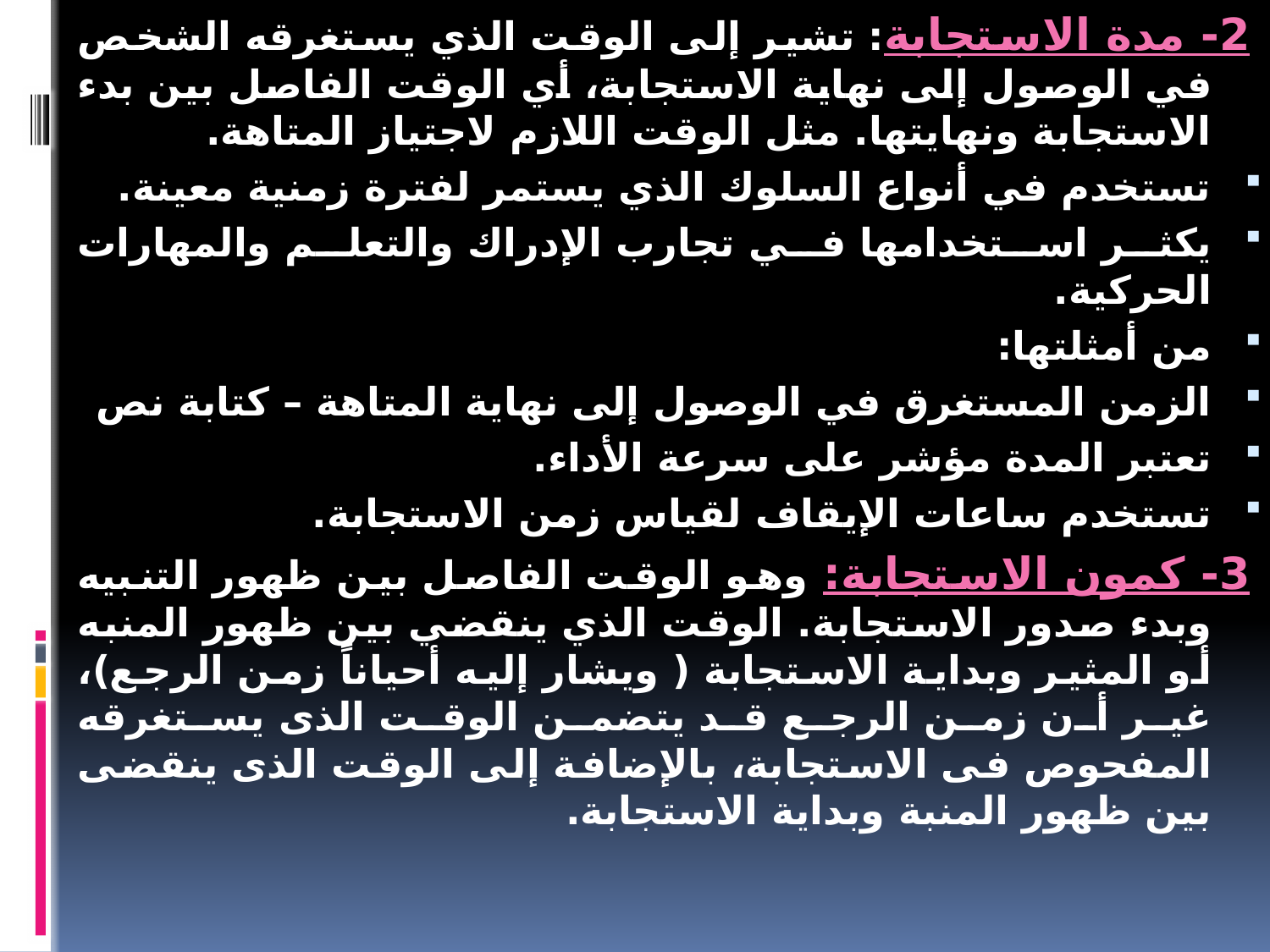

2- مدة الاستجابة: تشير إلى الوقت الذي يستغرقه الشخص في الوصول إلى نهاية الاستجابة، أي الوقت الفاصل بين بدء الاستجابة ونهايتها. مثل الوقت اللازم لاجتياز المتاهة.
تستخدم في أنواع السلوك الذي يستمر لفترة زمنية معينة.
يكثر استخدامها في تجارب الإدراك والتعلم والمهارات الحركية.
من أمثلتها:
الزمن المستغرق في الوصول إلى نهاية المتاهة – كتابة نص
تعتبر المدة مؤشر على سرعة الأداء.
تستخدم ساعات الإيقاف لقياس زمن الاستجابة.
3- كمون الاستجابة: وهو الوقت الفاصل بين ظهور التنبيه وبدء صدور الاستجابة. الوقت الذي ينقضي بين ظهور المنبه أو المثير وبداية الاستجابة ( ويشار إليه أحياناً زمن الرجع)، غير أن زمن الرجع قد يتضمن الوقت الذى يستغرقه المفحوص فى الاستجابة، بالإضافة إلى الوقت الذى ينقضى بين ظهور المنبة وبداية الاستجابة.